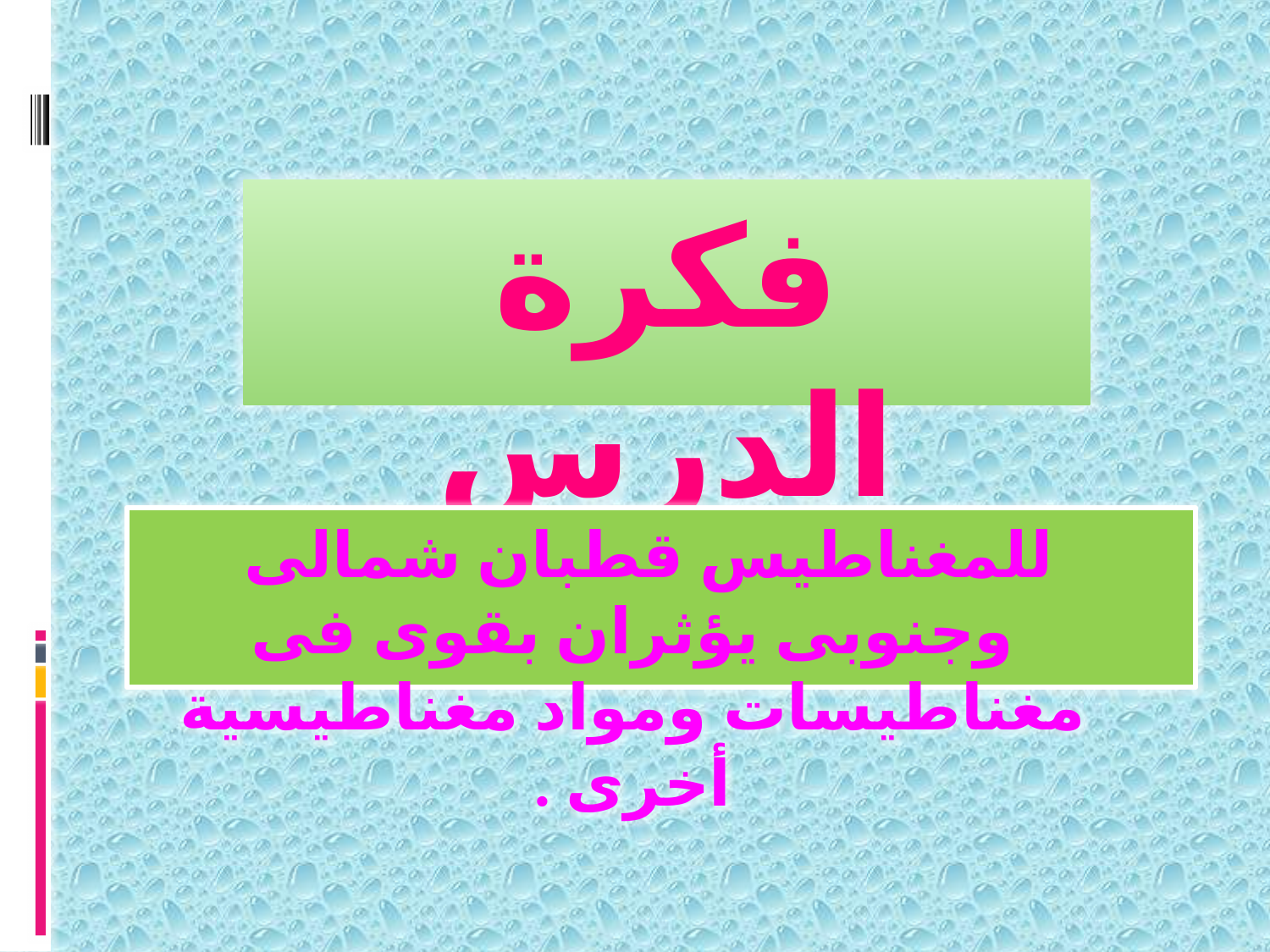

فكرة الدرس
 للمغناطيس قطبان شمالى وجنوبى يؤثران بقوى فى مغناطيسات ومواد مغناطيسية أخرى .